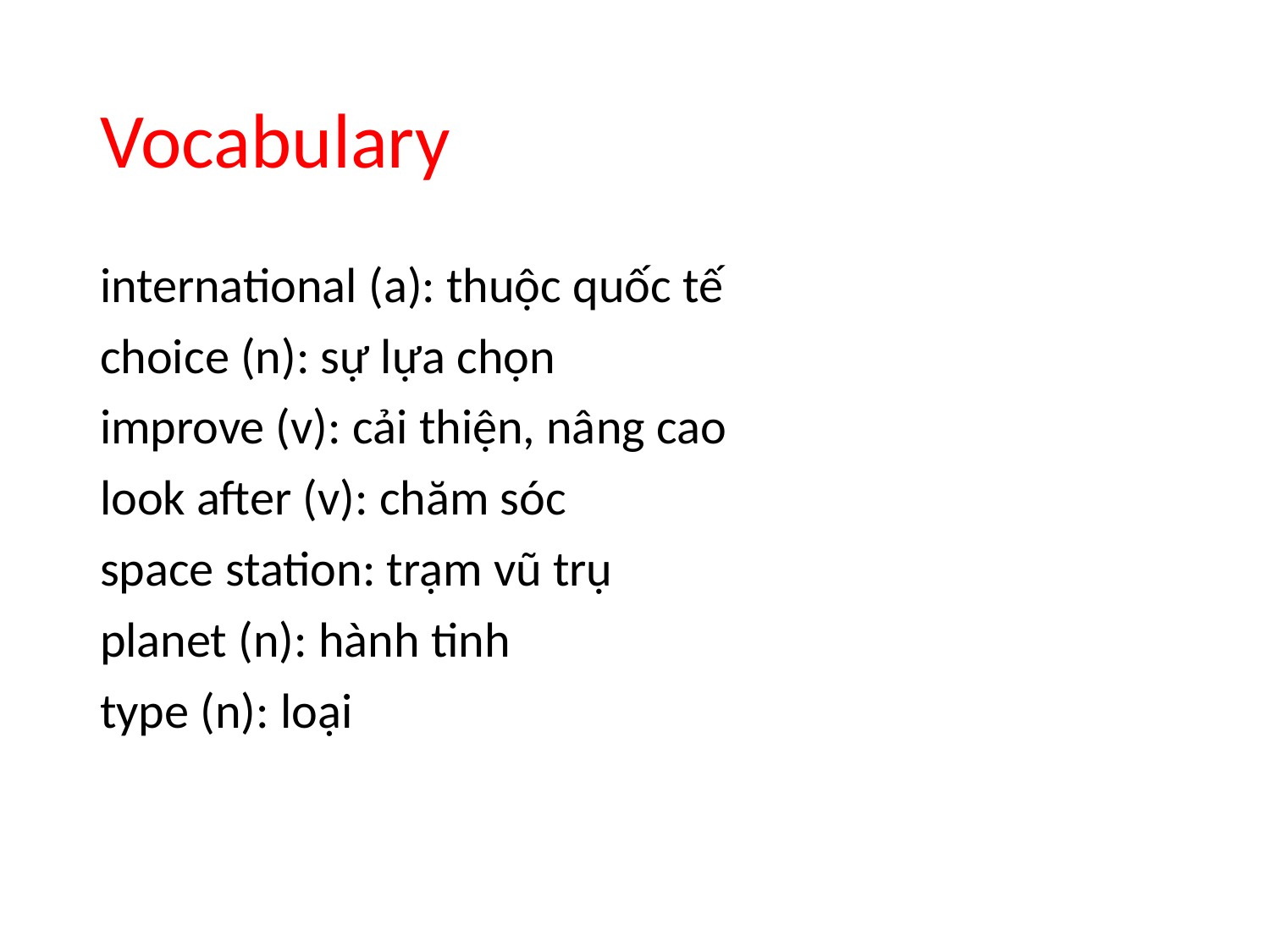

# Vocabulary
international (a): thuộc quốc tế
choice (n): sự lựa chọn
improve (v): cải thiện, nâng cao
look after (v): chăm sóc
space station: trạm vũ trụ
planet (n): hành tinh
type (n): loại